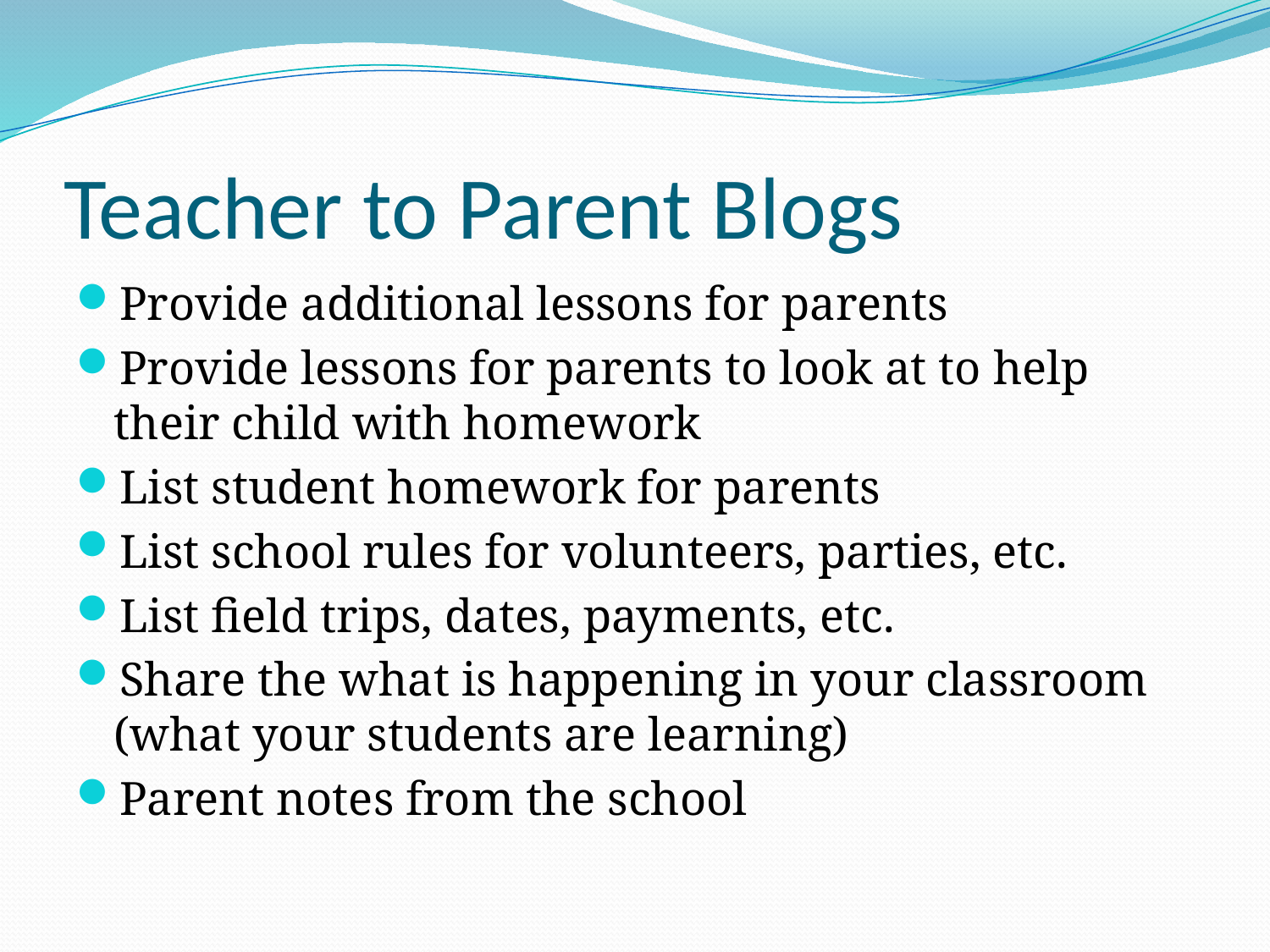

# Teacher to Parent Blogs
Provide additional lessons for parents
Provide lessons for parents to look at to help their child with homework
List student homework for parents
List school rules for volunteers, parties, etc.
List field trips, dates, payments, etc.
Share the what is happening in your classroom (what your students are learning)
Parent notes from the school